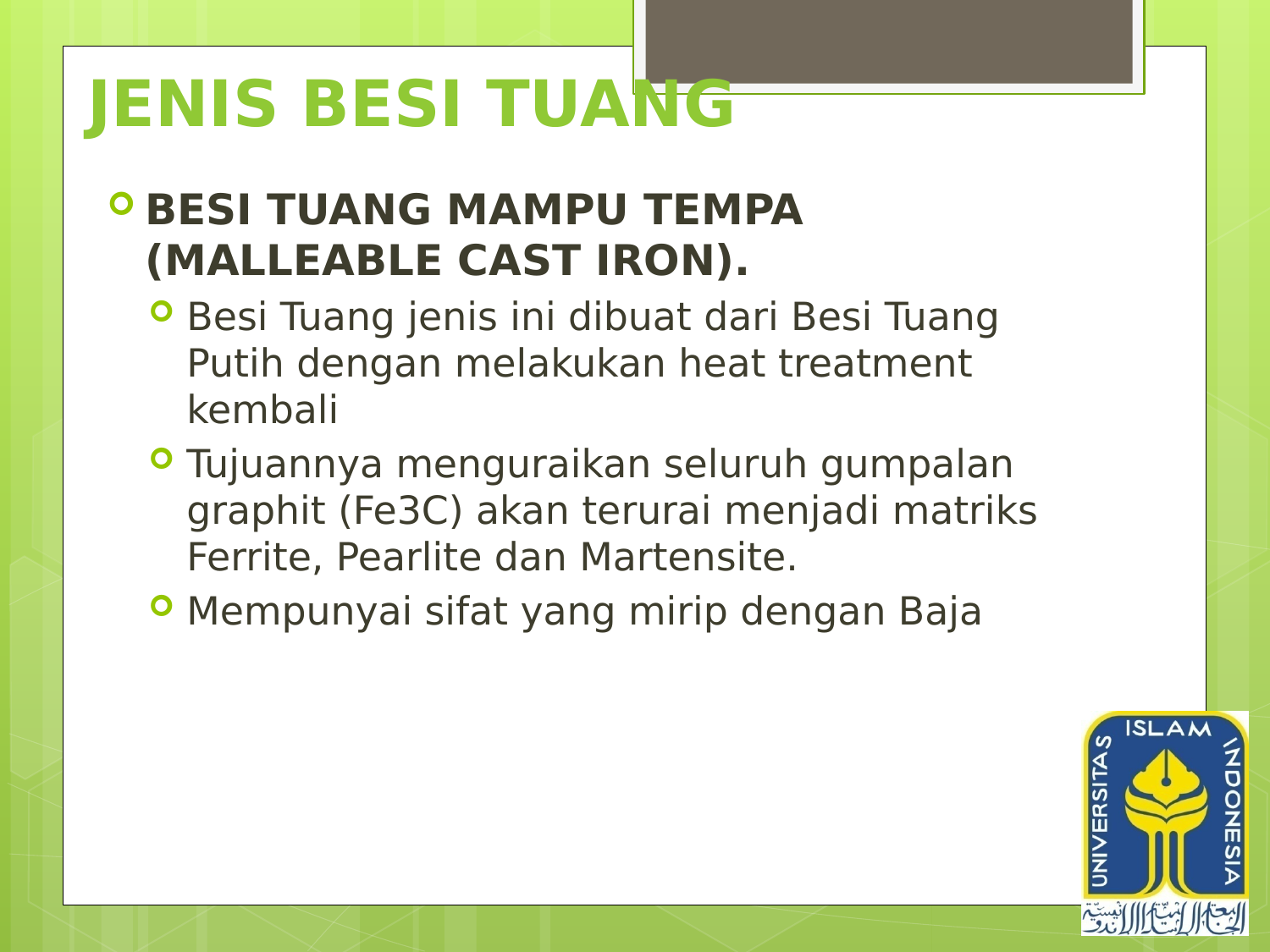

# Jenis besi tuang
BESI TUANG MAMPU TEMPA (MALLEABLE CAST IRON).
Besi Tuang jenis ini dibuat dari Besi Tuang Putih dengan melakukan heat treatment kembali
Tujuannya menguraikan seluruh gumpalan graphit (Fe3C) akan terurai menjadi matriks Ferrite, Pearlite dan Martensite.
Mempunyai sifat yang mirip dengan Baja